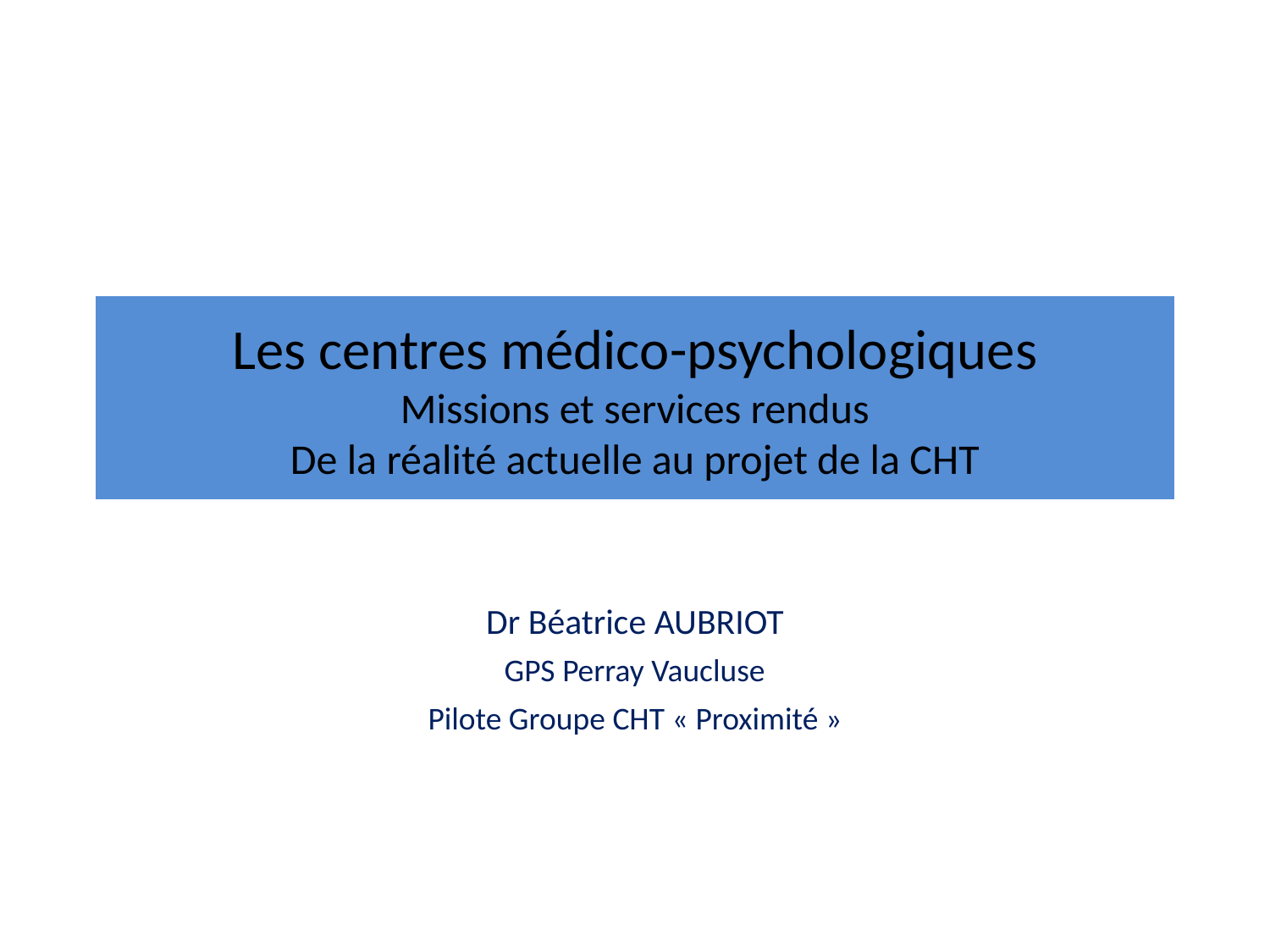

# Les centres médico-psychologiques Missions et services rendus De la réalité actuelle au projet de la CHT

Dr Béatrice AUBRIOT
GPS Perray Vaucluse
Pilote Groupe CHT « Proximité »